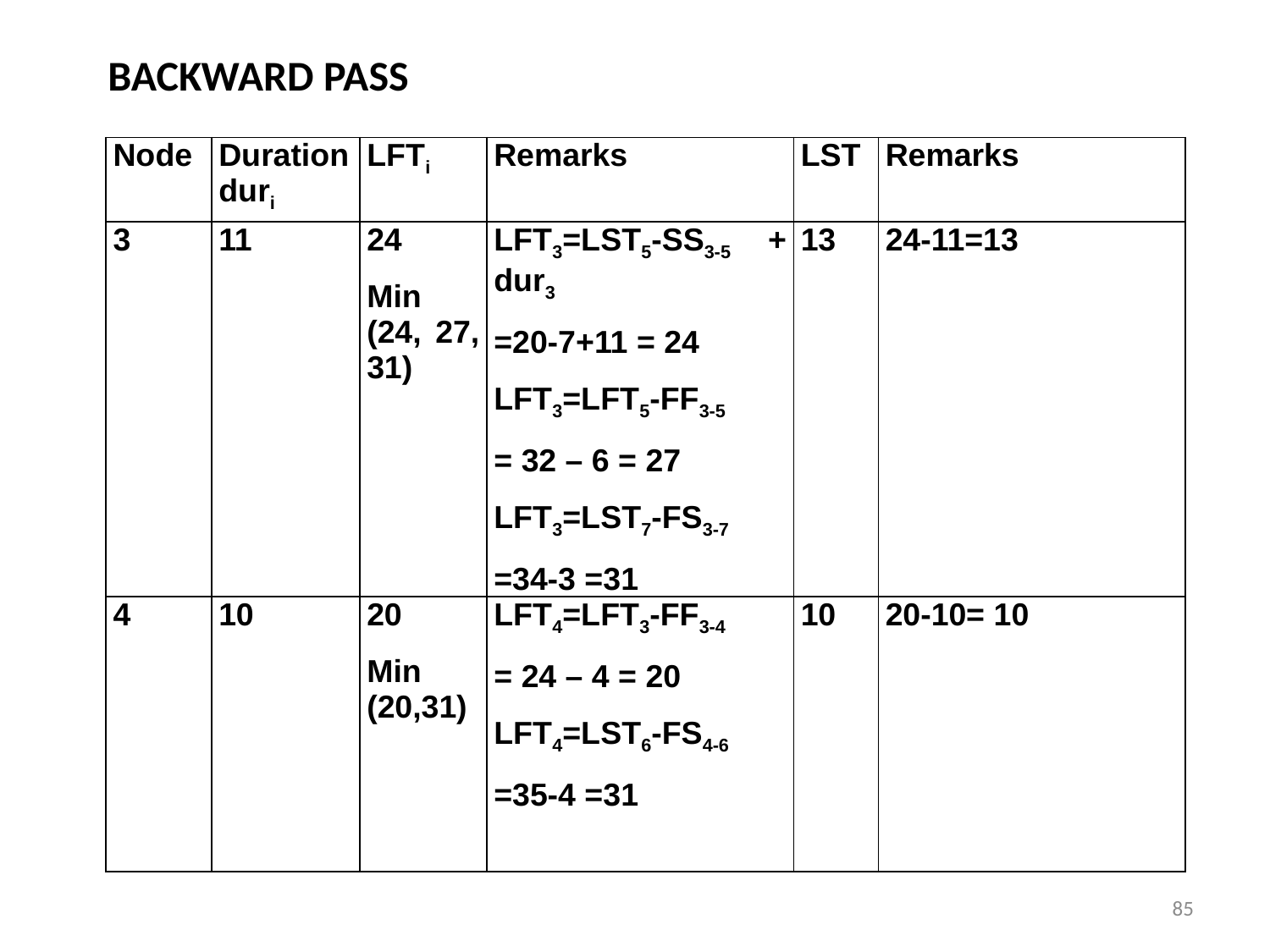

BACKWARD PASS
| Node | Duration duri | LFTi | Remarks | LST | Remarks |
| --- | --- | --- | --- | --- | --- |
| 3 | 11 | 24 Min (24, 27, 31) | LFT3=LST5-SS3-5 + dur3 =20-7+11 = 24 LFT3=LFT5-FF3-5 = 32 – 6 = 27 LFT3=LST7-FS3-7 =34-3 =31 | 13 | 24-11=13 |
| 4 | 10 | 20 Min (20,31) | LFT4=LFT3-FF3-4 = 24 – 4 = 20 LFT4=LST6-FS4-6 =35-4 =31 | 10 | 20-10= 10 |
85